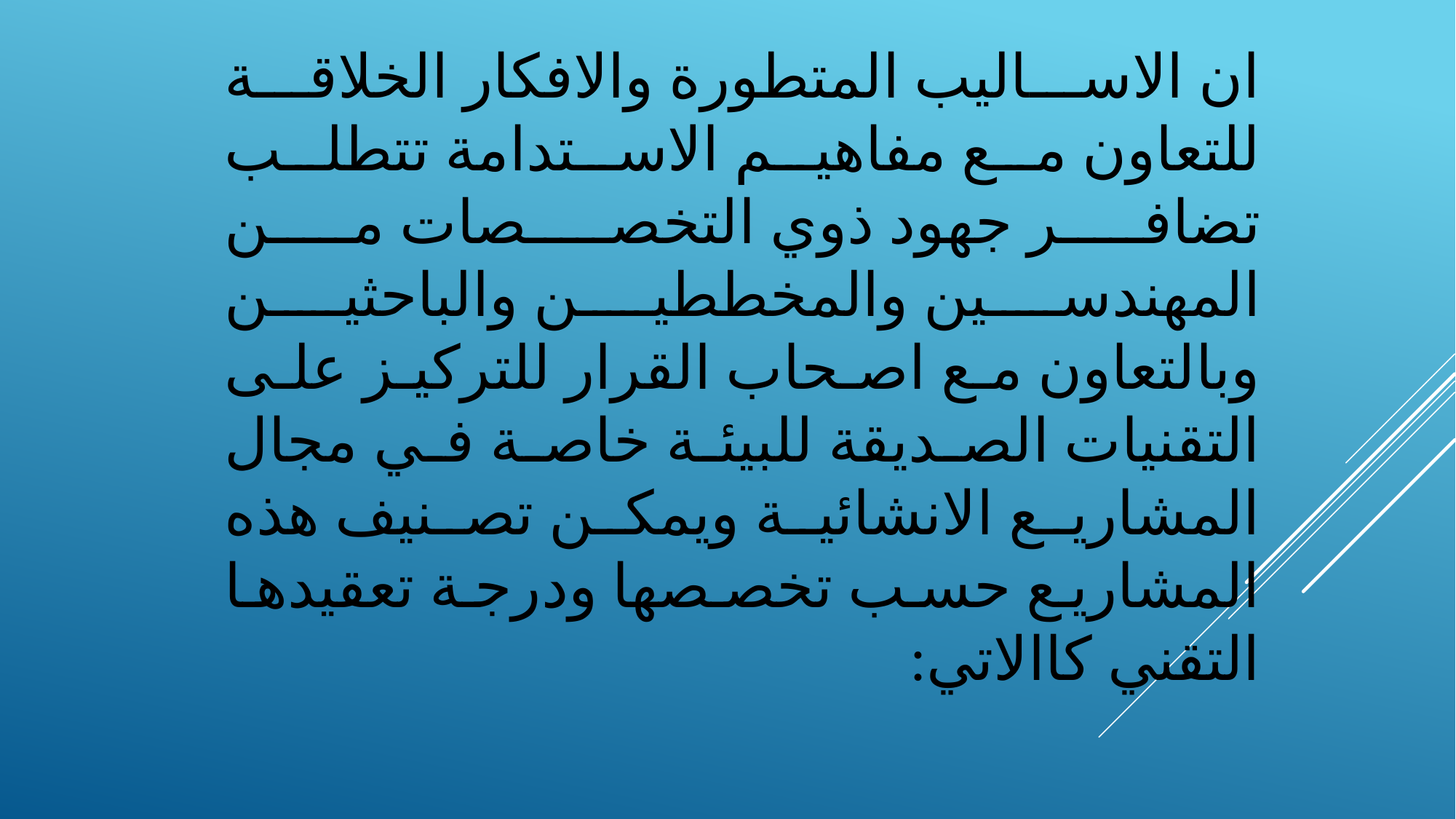

ان الاساليب المتطورة والافكار الخلاقة للتعاون مع مفاهيم الاستدامة تتطلب تضافر جهود ذوي التخصصات من المهندسين والمخططين والباحثين وبالتعاون مع اصحاب القرار للتركيز على التقنيات الصديقة للبيئة خاصة في مجال المشاريع الانشائية ويمكن تصنيف هذه المشاريع حسب تخصصها ودرجة تعقيدها التقني كاالاتي: